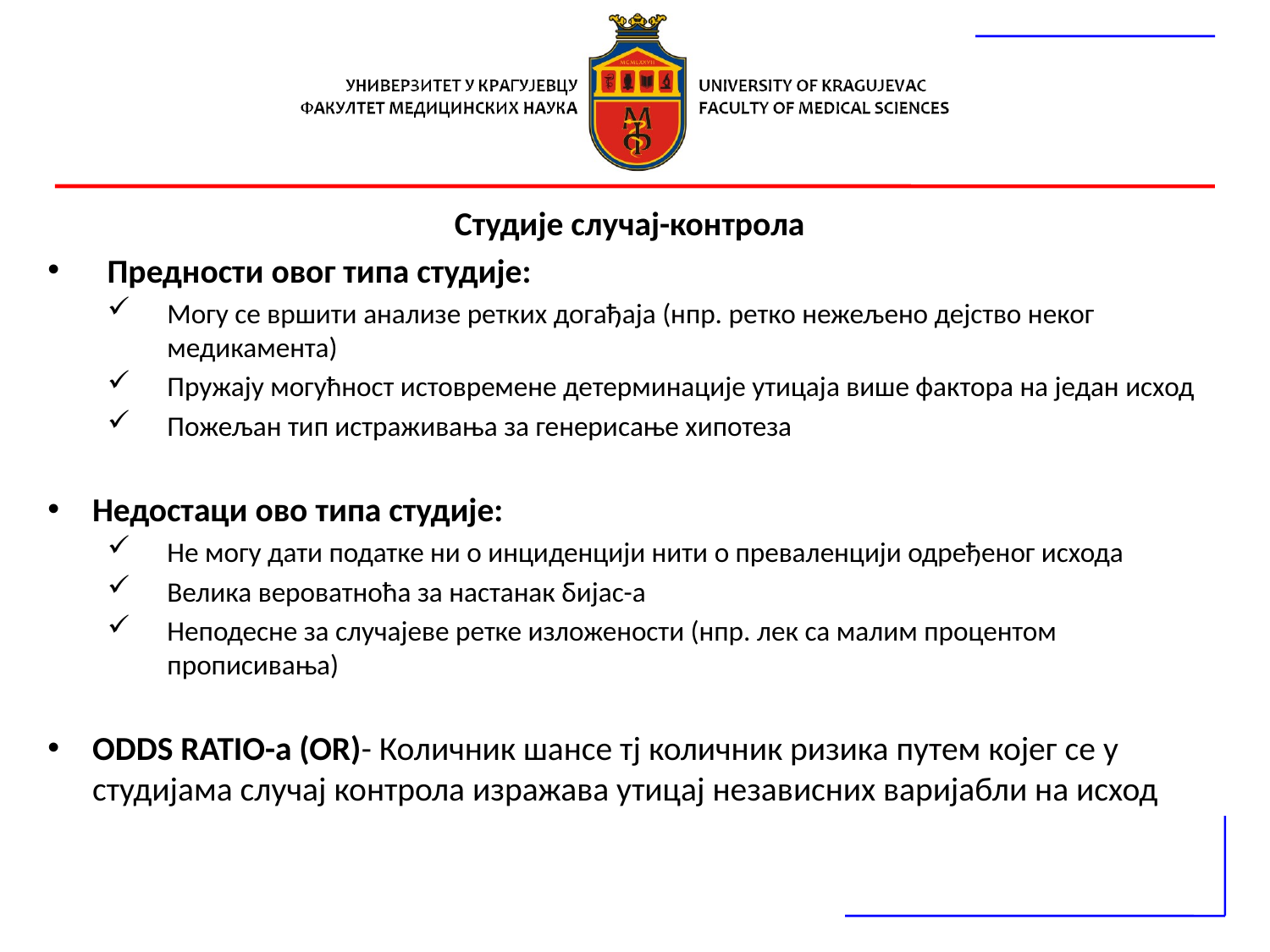

Студије случај-контрола
Предности овог типа студије:
Могу се вршити анализе ретких догађаја (нпр. ретко нежељено дејство неког медикамента)
Пружају могућност истовремене детерминације утицаја више фактора на један исход
Пожељан тип истраживања за генерисање хипотеза

Недостаци ово типа студије:
Не могу дати податке ни о инциденцији нити о преваленцији одређеног исхода
Велика вероватноћа за настанак бијас-а
Неподесне за случајеве ретке изложености (нпр. лек са малим процентом прописивања)

ODDS RATIO-a (OR)- Количник шансе тј количник ризика путем којег се у студијама случај контрола изражава утицај независних варијабли на исход

#